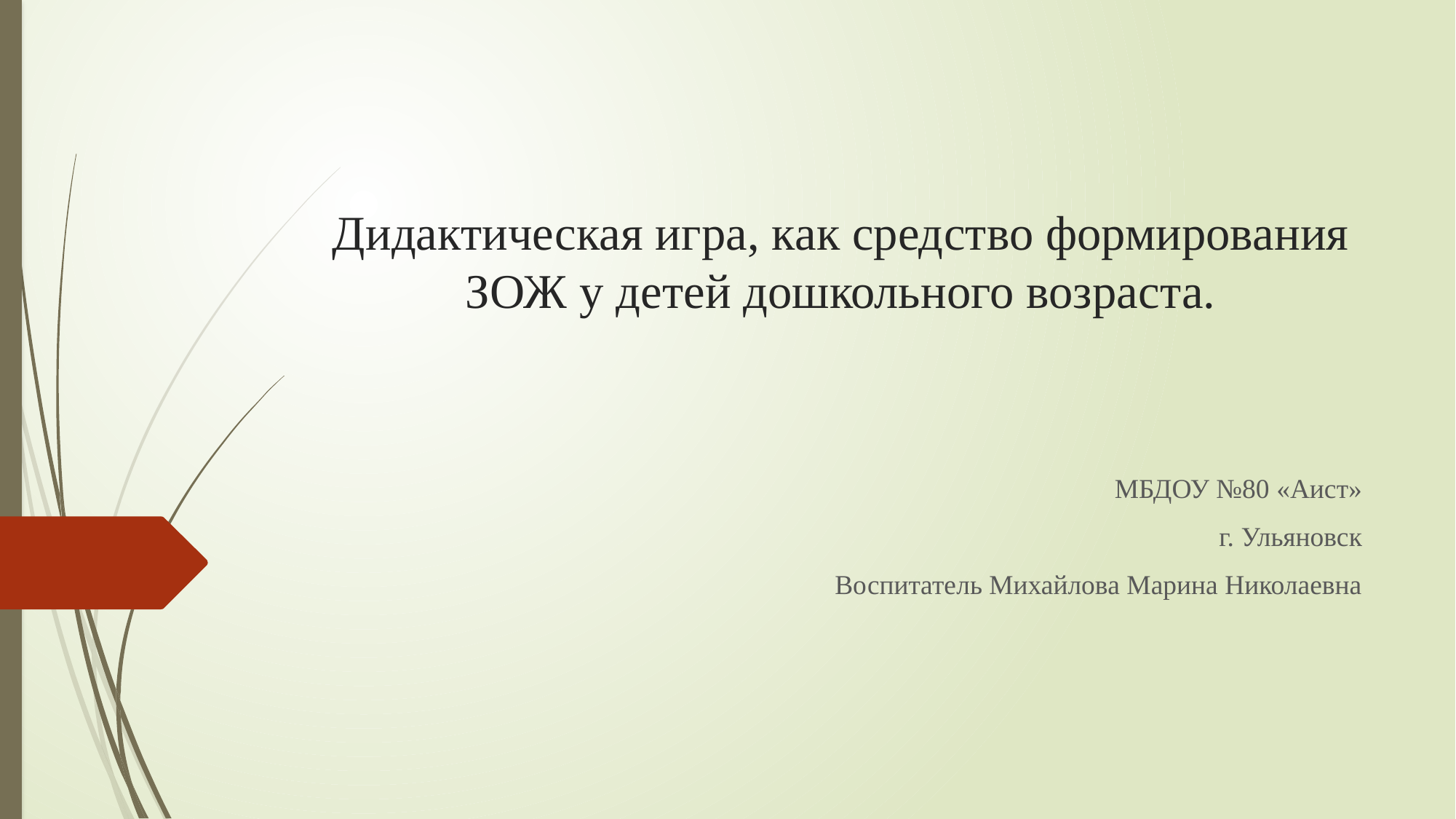

# Дидактическая игра, как средство формирования ЗОЖ у детей дошкольного возраста.
МБДОУ №80 «Аист»
г. Ульяновск
Воспитатель Михайлова Марина Николаевна